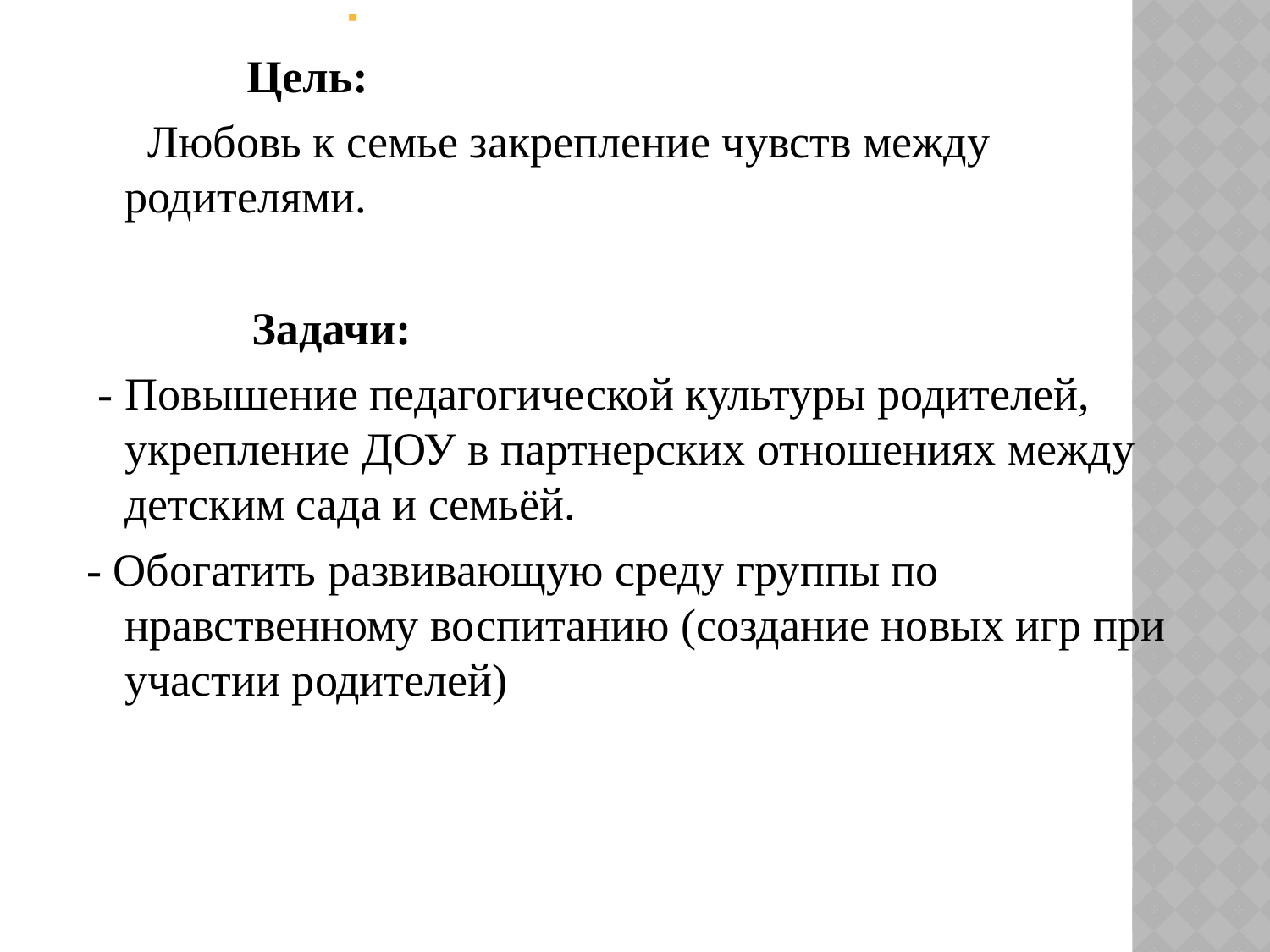

​
              Цель:
	  Любовь к семье закрепление чувств между родителями.

		Задачи:
 - Повышение педагогической культуры родителей, укрепление ДОУ в партнерских отношениях между детским сада и семьёй.
- Обогатить развивающую среду группы по нравственному воспитанию (создание новых игр при участии родителей)
#